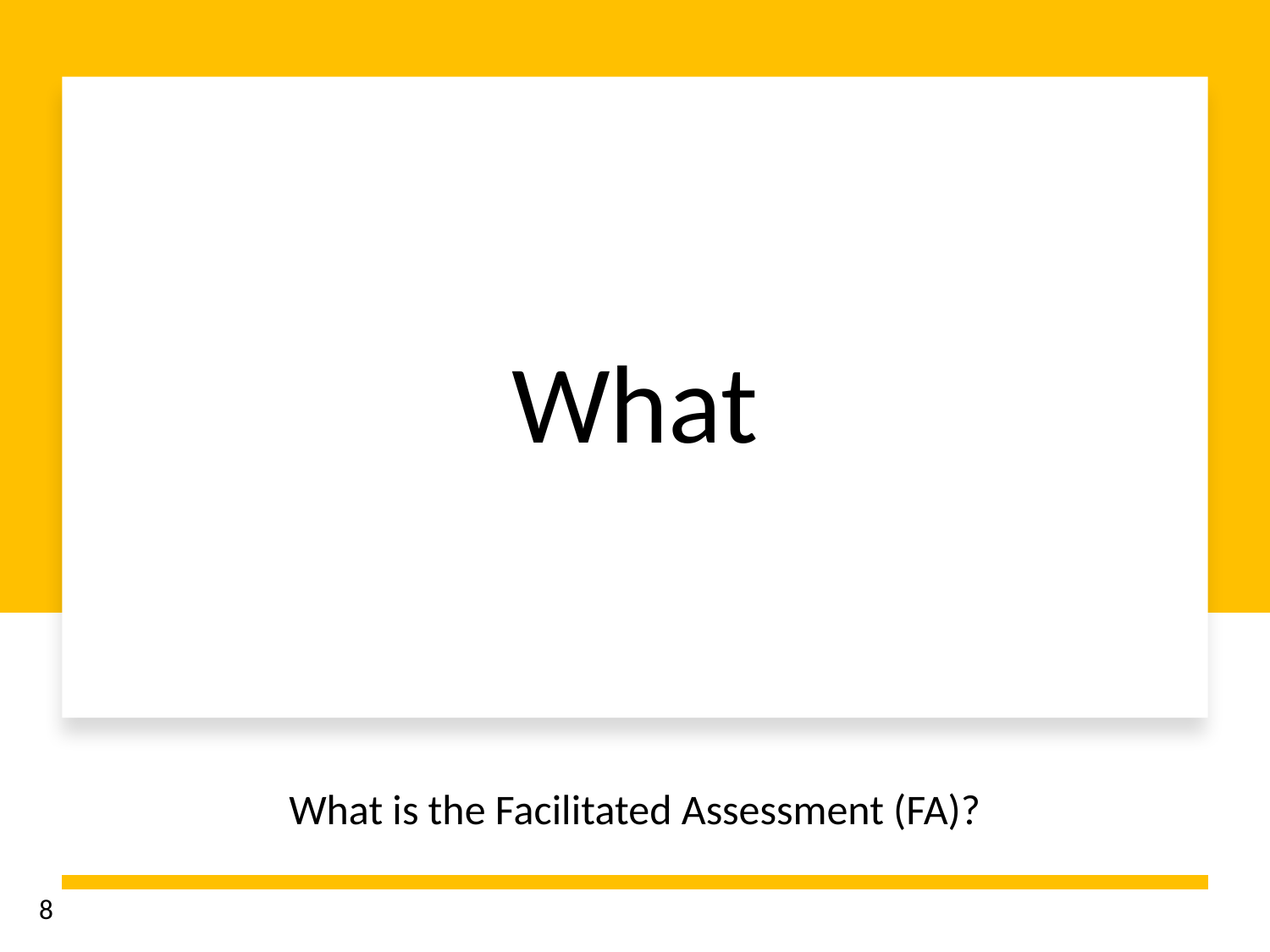

# What
What is the Facilitated Assessment (FA)?
8